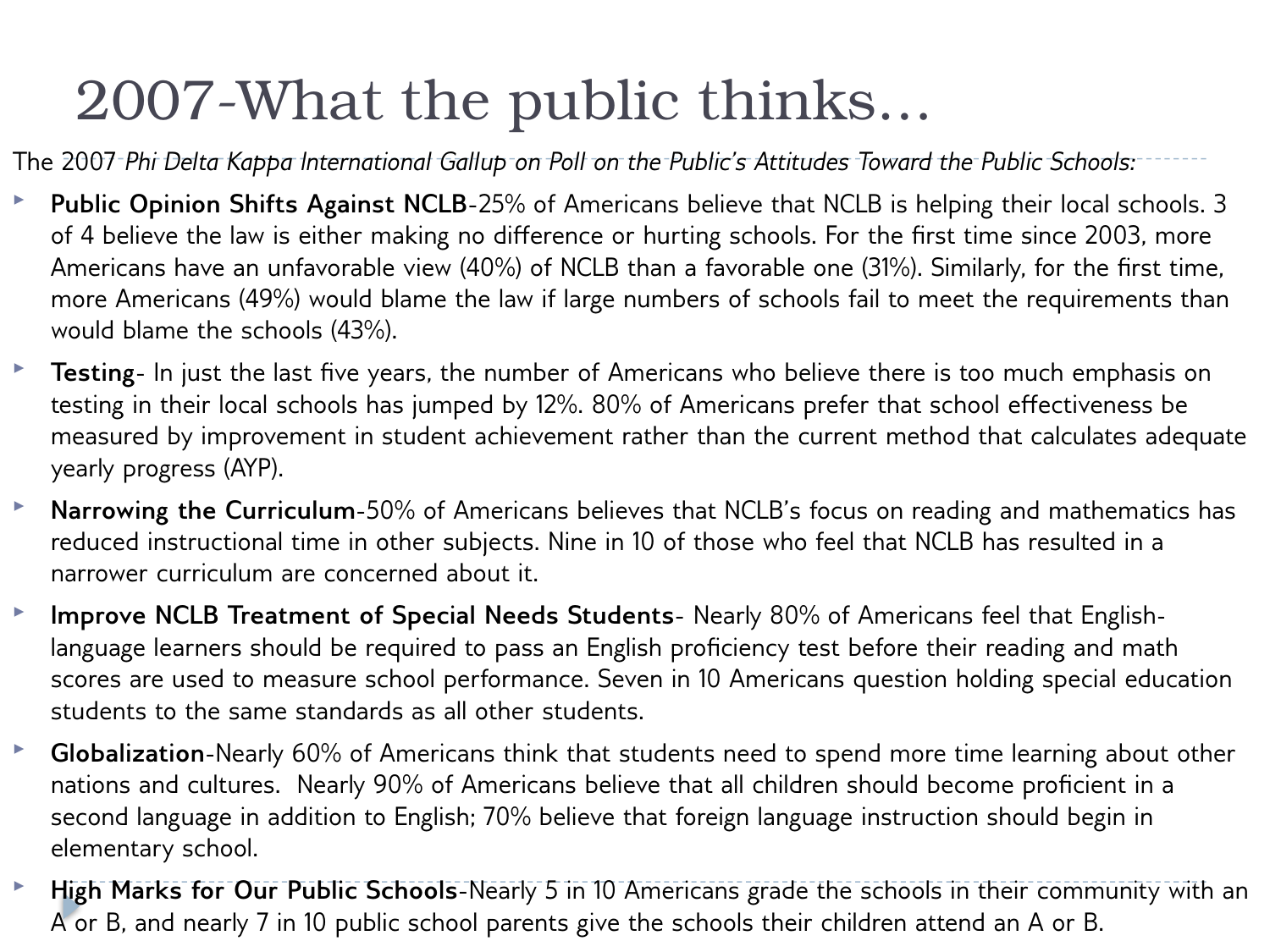

# 2007-What the public thinks…
The 2007 Phi Delta Kappa International Gallup on Poll on the Public’s Attitudes Toward the Public Schools:
Public Opinion Shifts Against NCLB-25% of Americans believe that NCLB is helping their local schools. 3 of 4 believe the law is either making no difference or hurting schools. For the first time since 2003, more Americans have an unfavorable view (40%) of NCLB than a favorable one (31%). Similarly, for the first time, more Americans (49%) would blame the law if large numbers of schools fail to meet the requirements than would blame the schools (43%).
Testing- In just the last five years, the number of Americans who believe there is too much emphasis on testing in their local schools has jumped by 12%. 80% of Americans prefer that school effectiveness be measured by improvement in student achievement rather than the current method that calculates adequate yearly progress (AYP).
Narrowing the Curriculum-50% of Americans believes that NCLB’s focus on reading and mathematics has reduced instructional time in other subjects. Nine in 10 of those who feel that NCLB has resulted in a narrower curriculum are concerned about it.
Improve NCLB Treatment of Special Needs Students- Nearly 80% of Americans feel that English-language learners should be required to pass an English proficiency test before their reading and math scores are used to measure school performance. Seven in 10 Americans question holding special education students to the same standards as all other students.
Globalization-Nearly 60% of Americans think that students need to spend more time learning about other nations and cultures.  Nearly 90% of Americans believe that all children should become proficient in a second language in addition to English; 70% believe that foreign language instruction should begin in elementary school.
High Marks for Our Public Schools-Nearly 5 in 10 Americans grade the schools in their community with an A or B, and nearly 7 in 10 public school parents give the schools their children attend an A or B.